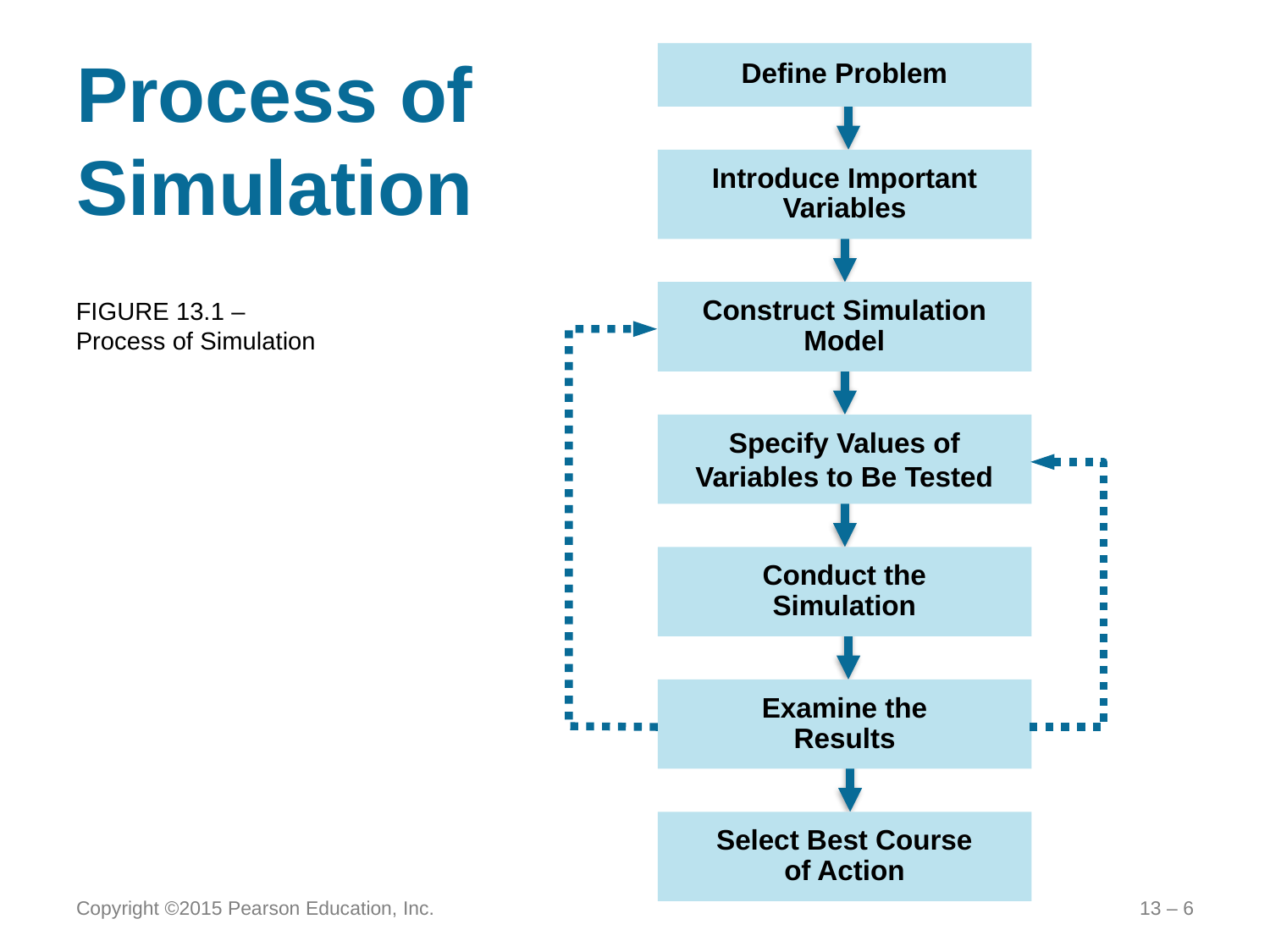

# Process of Simulation

Define Problem

Introduce Important Variables

Construct Simulation Model
FIGURE 13.1 –
Process of Simulation

Specify Values of Variables to Be Tested

Conduct the Simulation

Examine the Results

Select Best Course of Action
Copyright ©2015 Pearson Education, Inc.
13 – 6